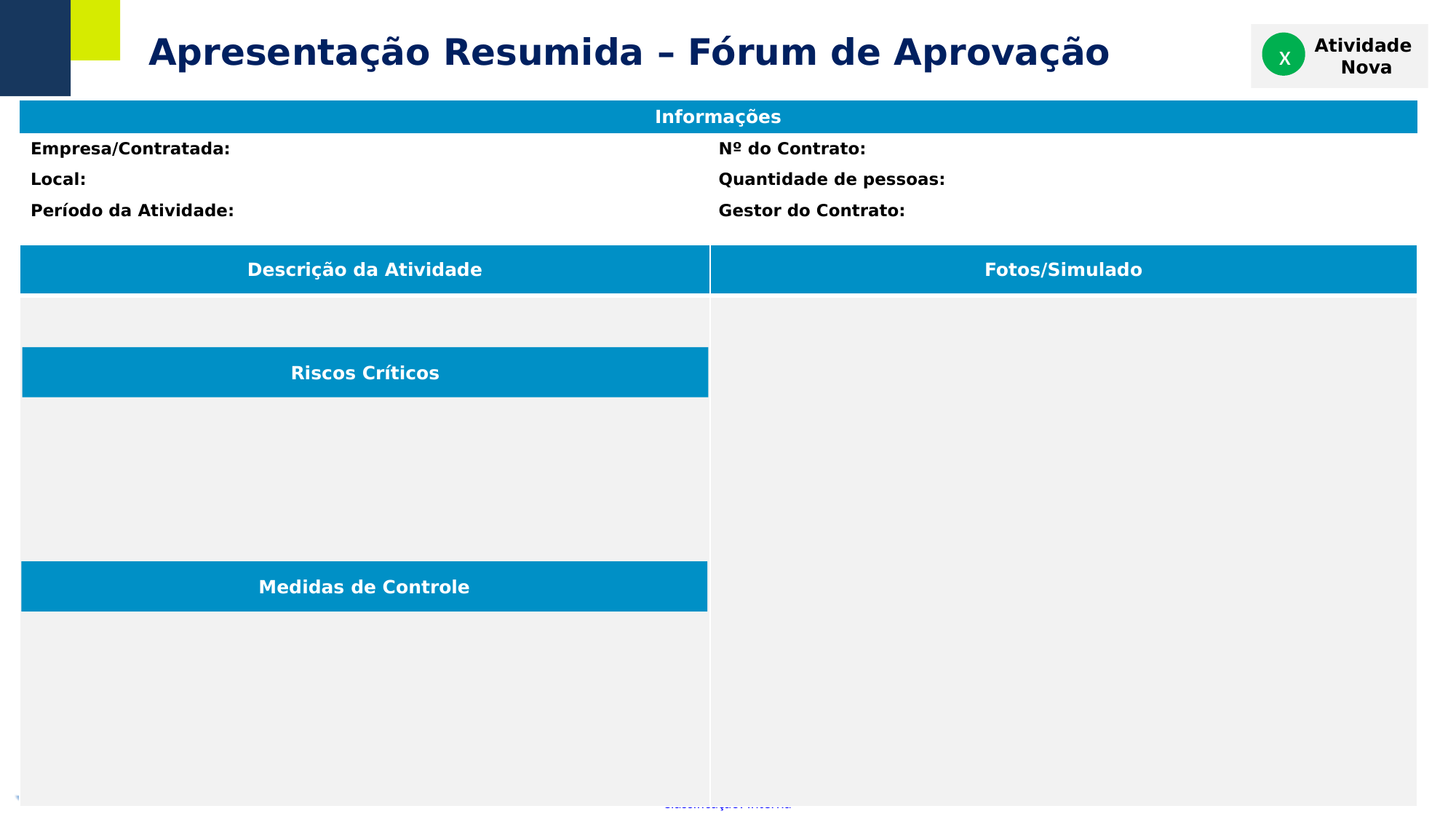

Apresentação Resumida – Fórum de Aprovação

Atividade
Nova
x
| Informações |  |
| --- | --- |
| Empresa/Contratada: | Nº do Contrato: |
| Local: | Quantidade de pessoas: |
| Período da Atividade: | Gestor do Contrato: |
| Descrição da Atividade | Fotos/Simulado |
| --- | --- |
|  |  |
Riscos Críticos
Medidas de Controle